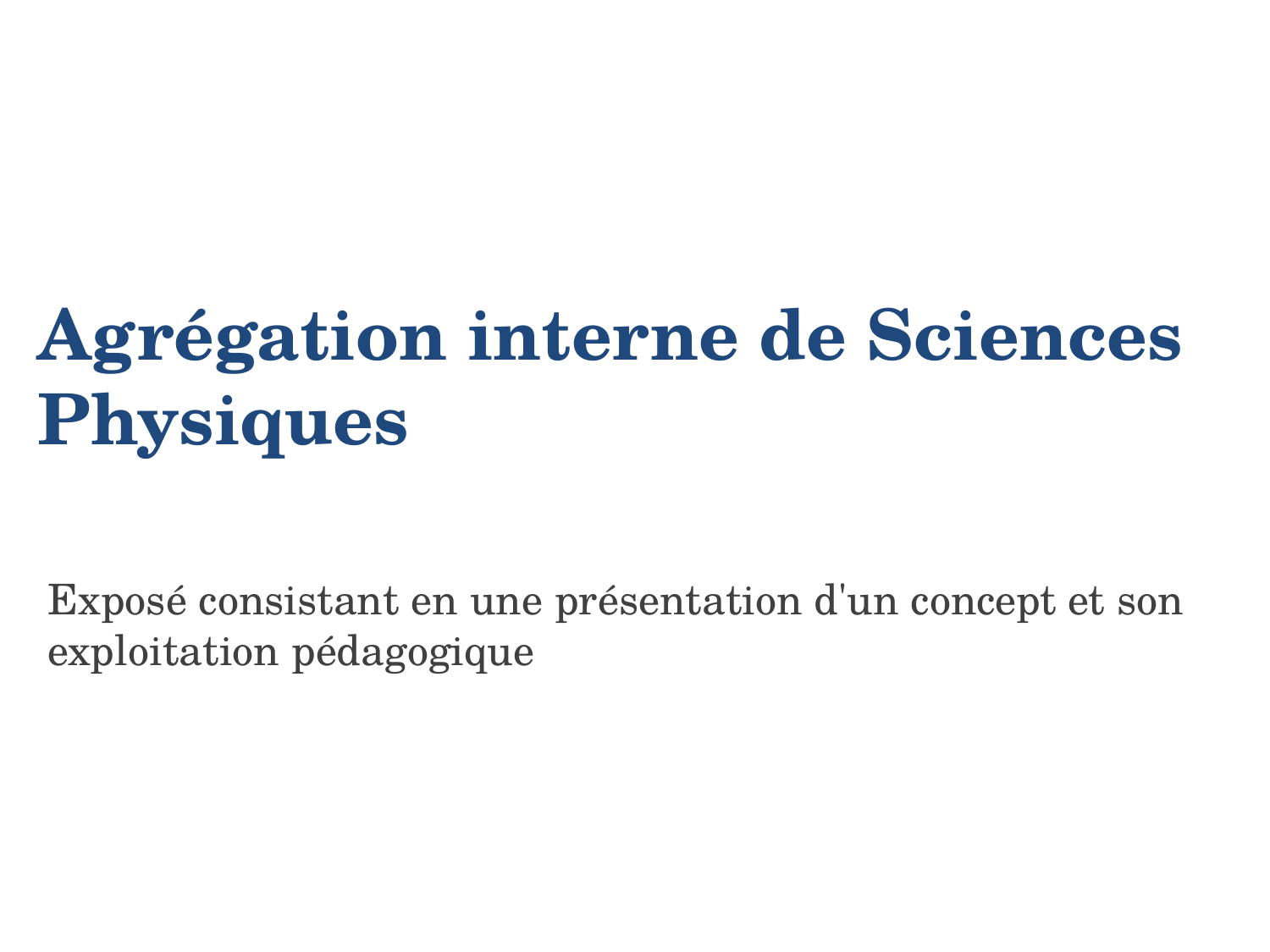

# Agrégation interne de Sciences Physiques
Exposé consistant en une présentation d'un concept et son exploitation pédagogique